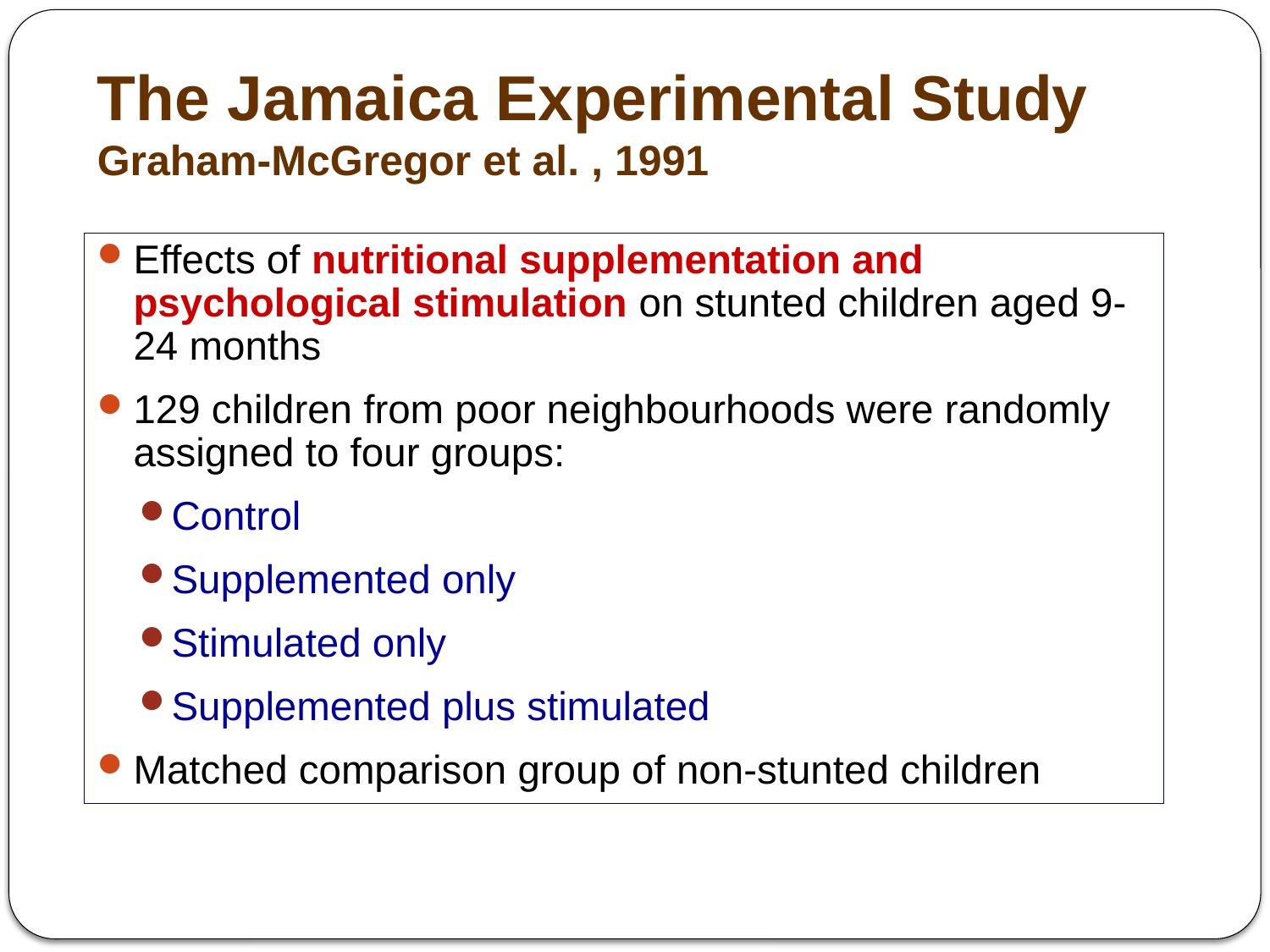

# The Jamaica Experimental Study Graham-McGregor et al. , 1991
Effects of nutritional supplementation and psychological stimulation on stunted children aged 9-24 months
129 children from poor neighbourhoods were randomly assigned to four groups:
Control
Supplemented only
Stimulated only
Supplemented plus stimulated
Matched comparison group of non-stunted children